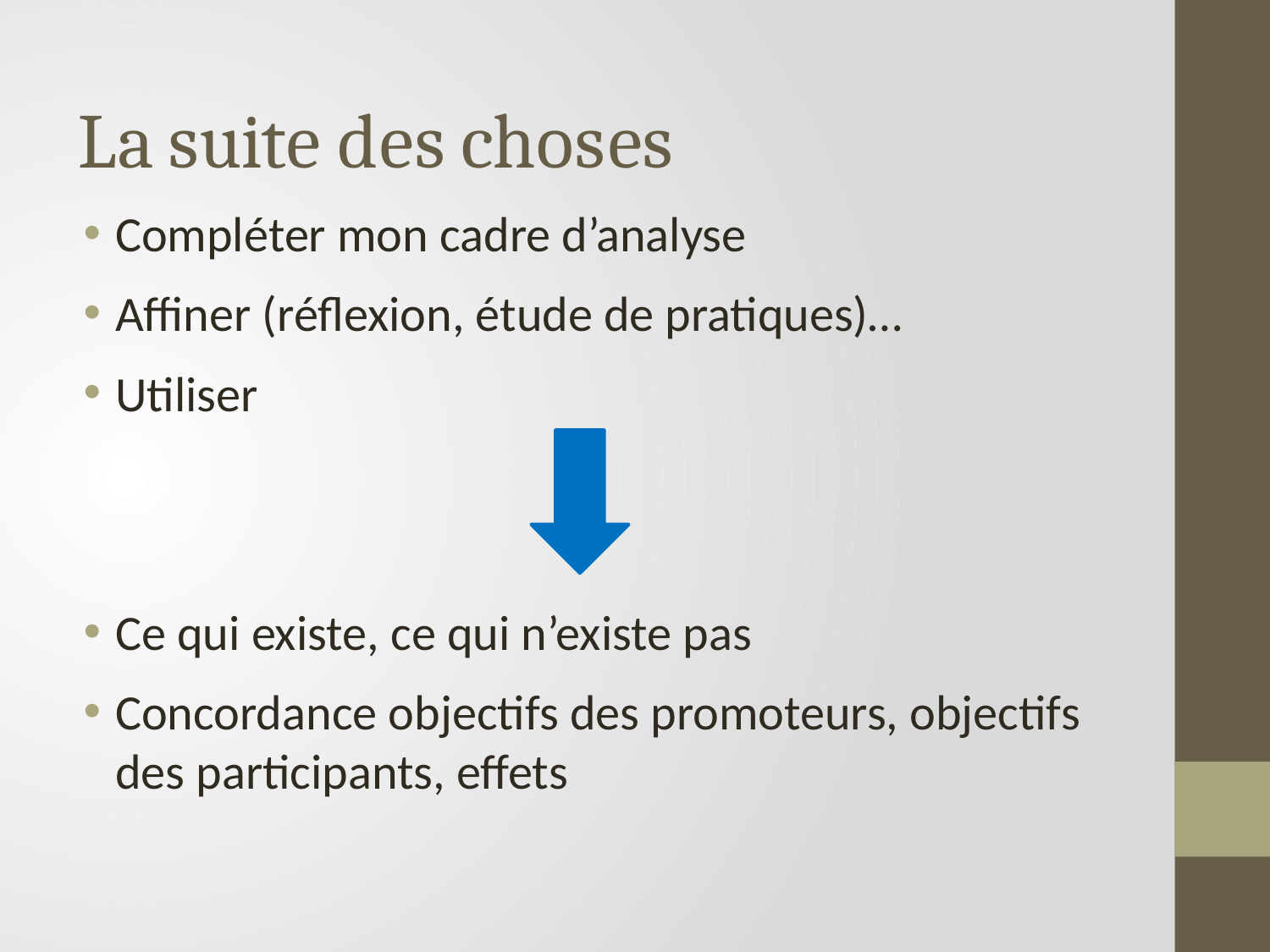

# La suite des choses
Compléter mon cadre d’analyse
Affiner (réflexion, étude de pratiques)…
Utiliser

Ce qui existe, ce qui n’existe pas
Concordance objectifs des promoteurs, objectifs des participants, effets